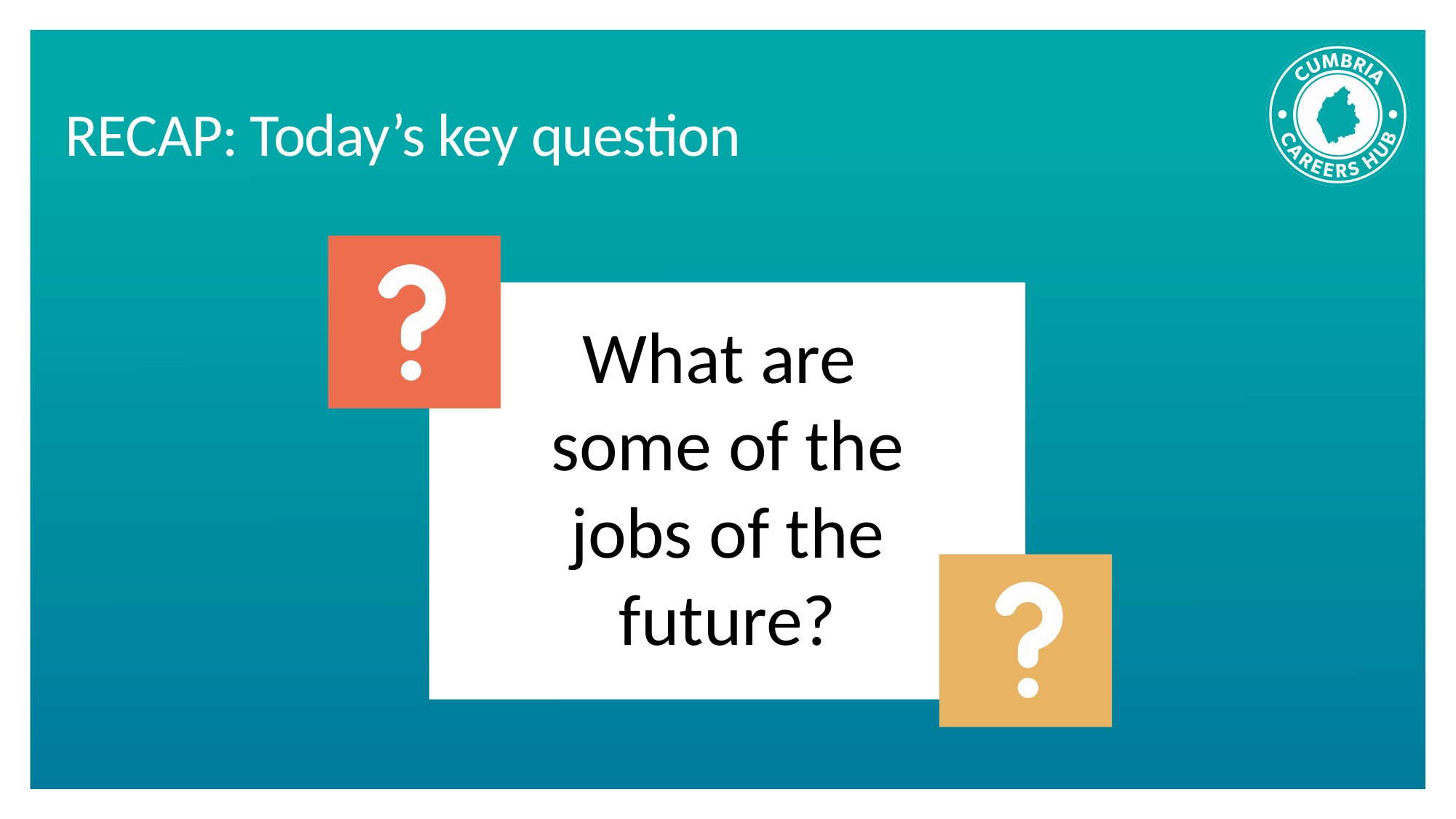

# RECAP: Today’s key question
What are
some of the jobs of the future?